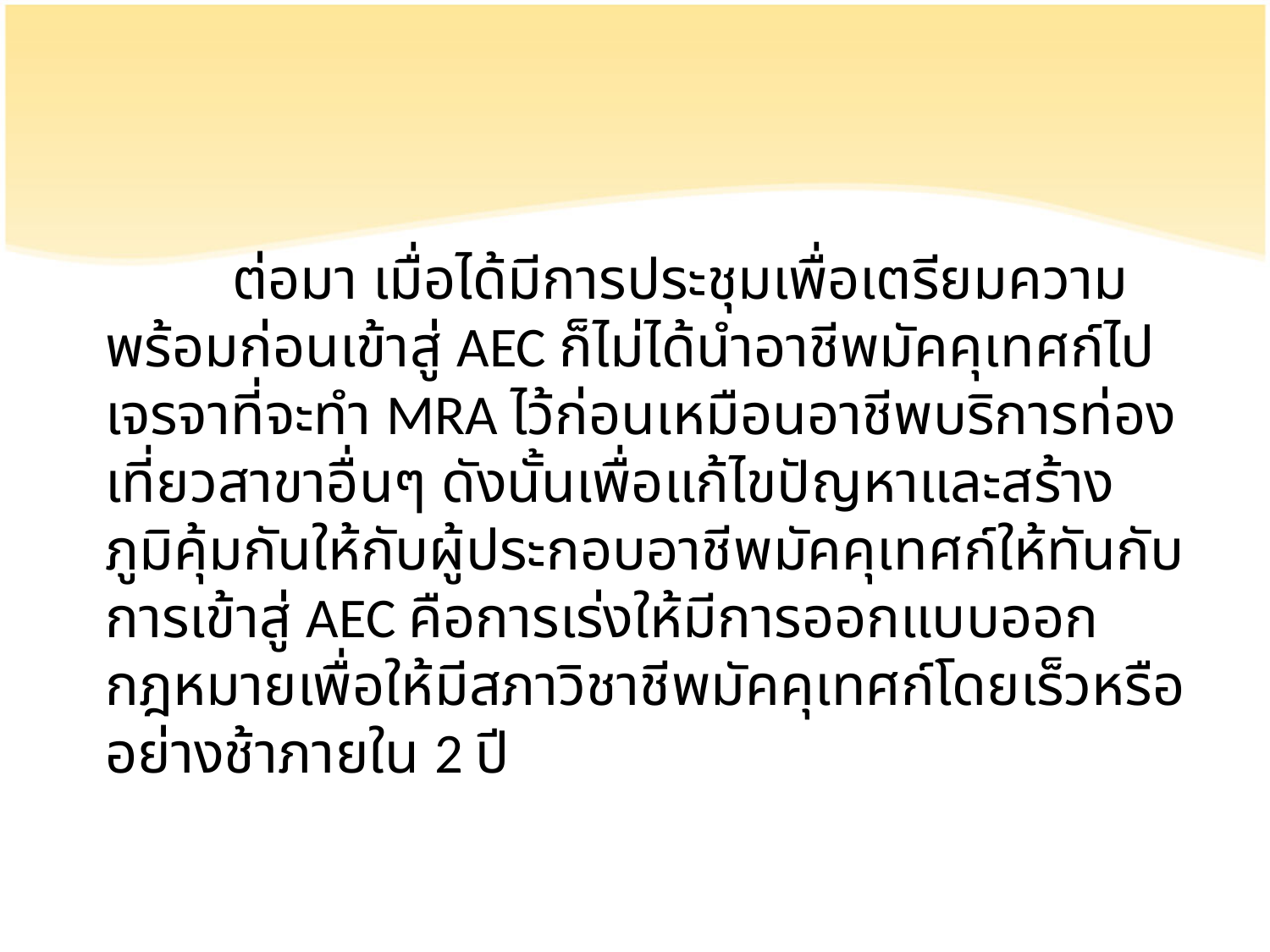

ต่อมา เมื่อได้มีการประชุมเพื่อเตรียมความพร้อมก่อนเข้าสู่ AEC ก็ไม่ได้นำอาชีพมัคคุเทศก์ไปเจรจาที่จะทำ MRA ไว้ก่อนเหมือนอาชีพบริการท่องเที่ยวสาขาอื่นๆ ดังนั้นเพื่อแก้ไขปัญหาและสร้างภูมิคุ้มกันให้กับผู้ประกอบอาชีพมัคคุเทศก์ให้ทันกับการเข้าสู่ AEC คือการเร่งให้มีการออกแบบออกกฎหมายเพื่อให้มีสภาวิชาชีพมัคคุเทศก์โดยเร็วหรืออย่างช้าภายใน 2 ปี